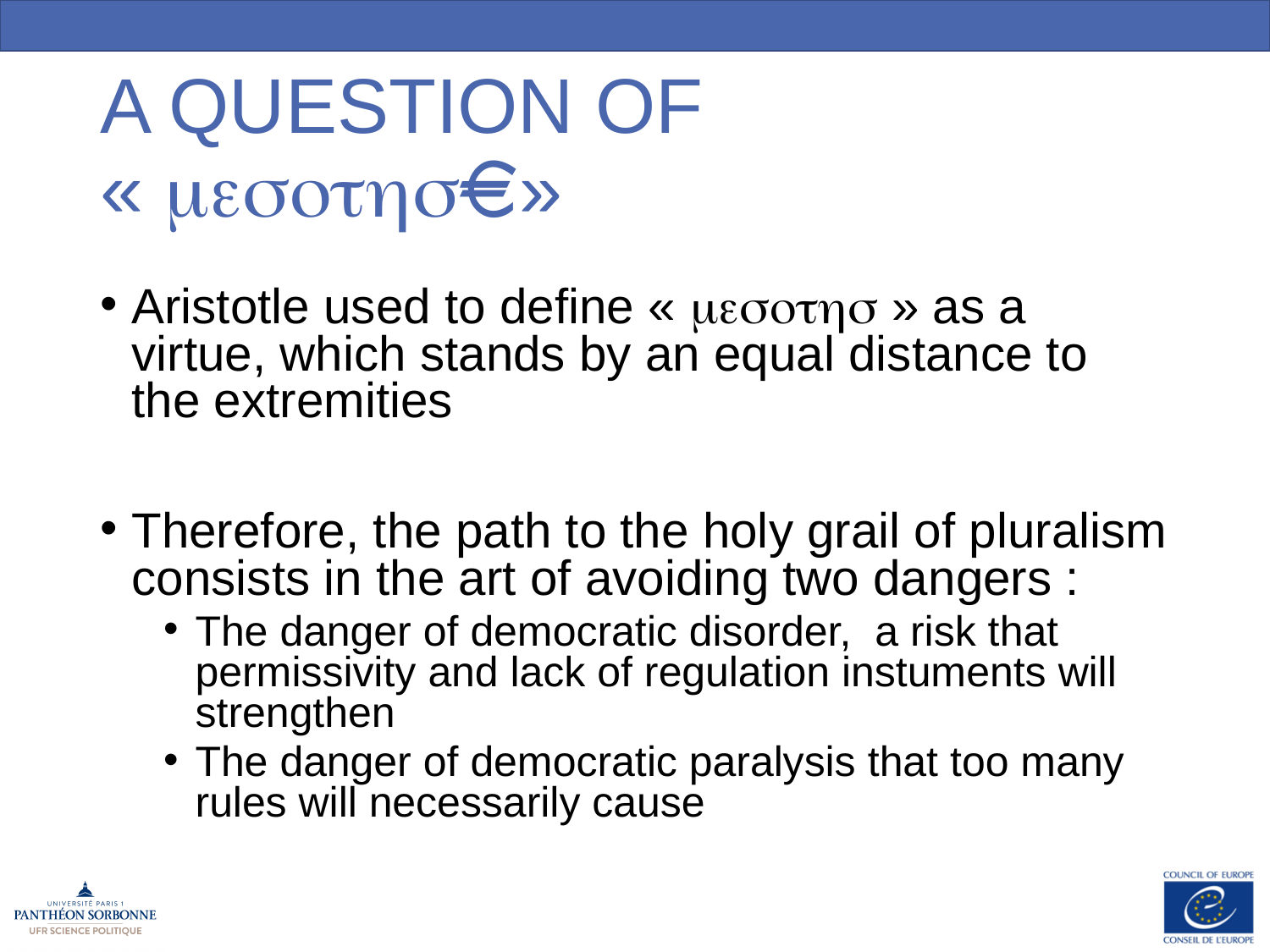

# A QUESTION OF « μεσοτησ »
Aristotle used to define « μεσοτησ » as a virtue, which stands by an equal distance to the extremities

Therefore, the path to the holy grail of pluralism consists in the art of avoiding two dangers :
The danger of democratic disorder,  a risk that permissivity and lack of regulation instuments will strengthen
The danger of democratic paralysis that too many rules will necessarily cause